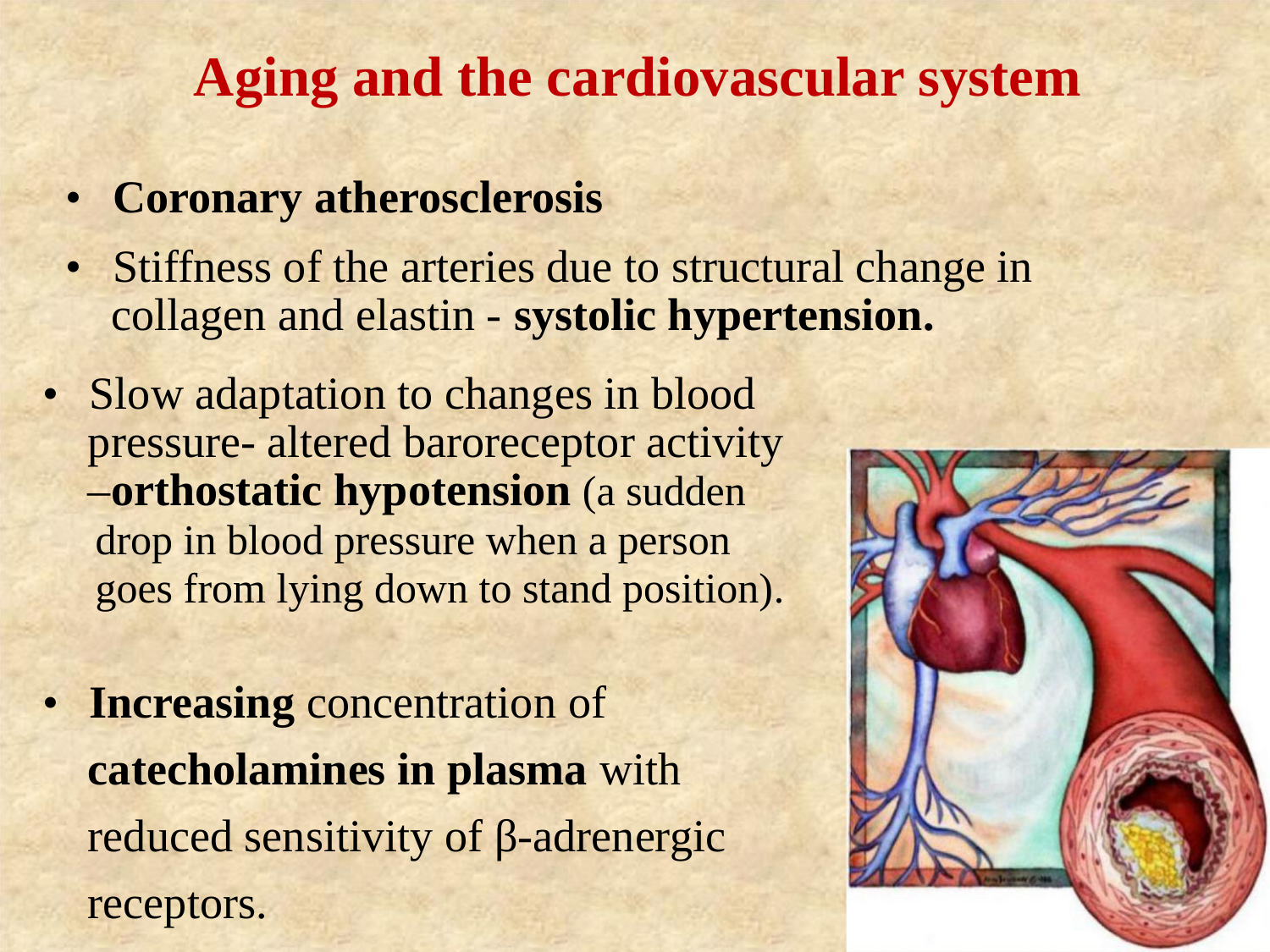

Aging and the cardiovascular system
• Coronary atherosclerosis
• Stiffness of the arteries due to structural change in
    collagen and elastin - systolic hypertension.

• Slow adaptation to changes in blood
    pressure- altered baroreceptor activity
    –orthostatic hypotension (a sudden
     drop in blood pressure when a person
     goes from lying down to stand position).

• Increasing concentration of
    catecholamines in plasma with
    reduced sensitivity of β-adrenergic
    receptors.